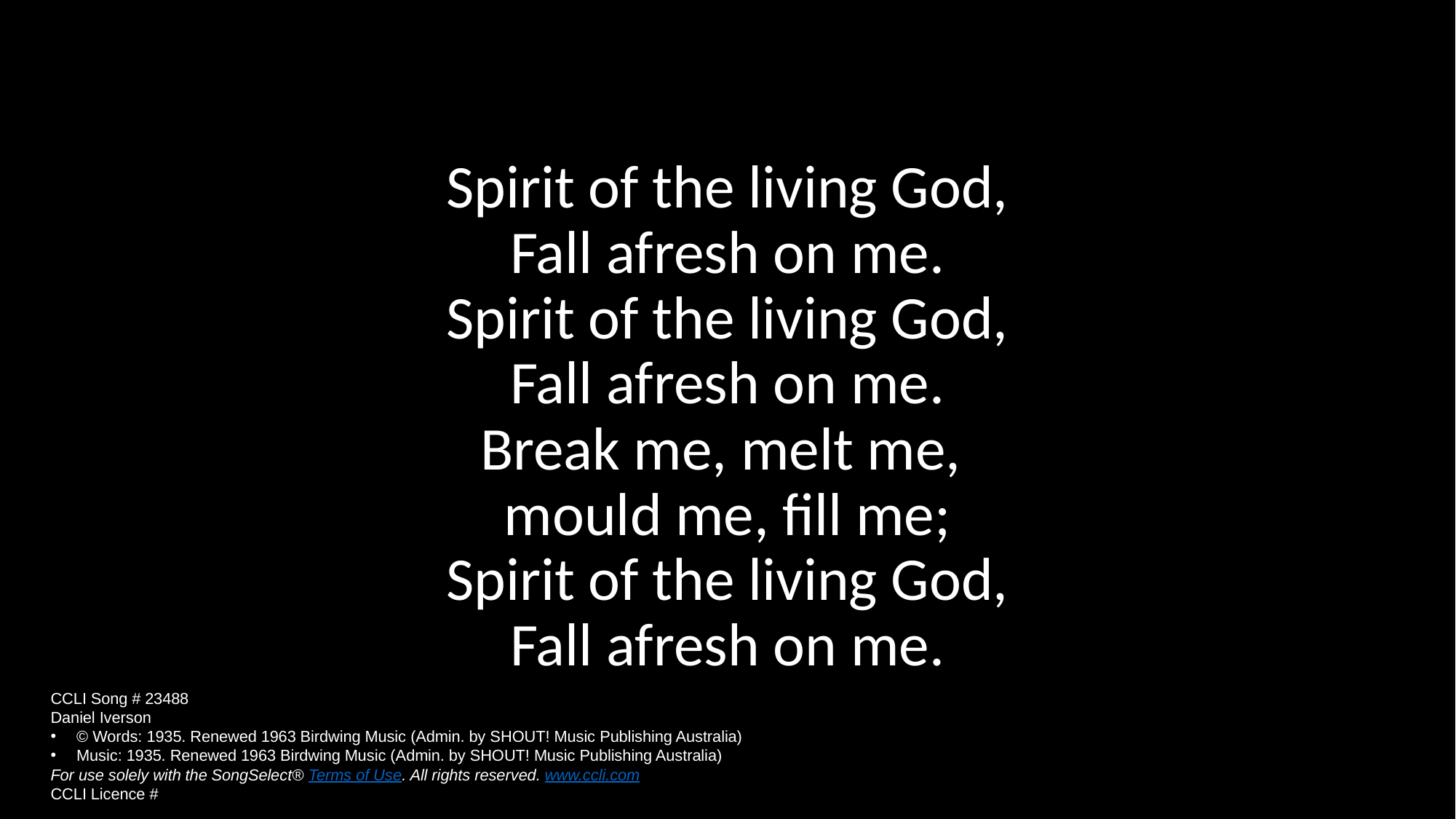

Spirit of the living God,
Fall afresh on me.
Spirit of the living God,
Fall afresh on me.
Break me, melt me,
mould me, fill me;
Spirit of the living God,
Fall afresh on me.

CCLI Song # 23488
Daniel Iverson
© Words: 1935. Renewed 1963 Birdwing Music (Admin. by SHOUT! Music Publishing Australia)
Music: 1935. Renewed 1963 Birdwing Music (Admin. by SHOUT! Music Publishing Australia)
For use solely with the SongSelect® Terms of Use. All rights reserved. www.ccli.com
CCLI Licence #